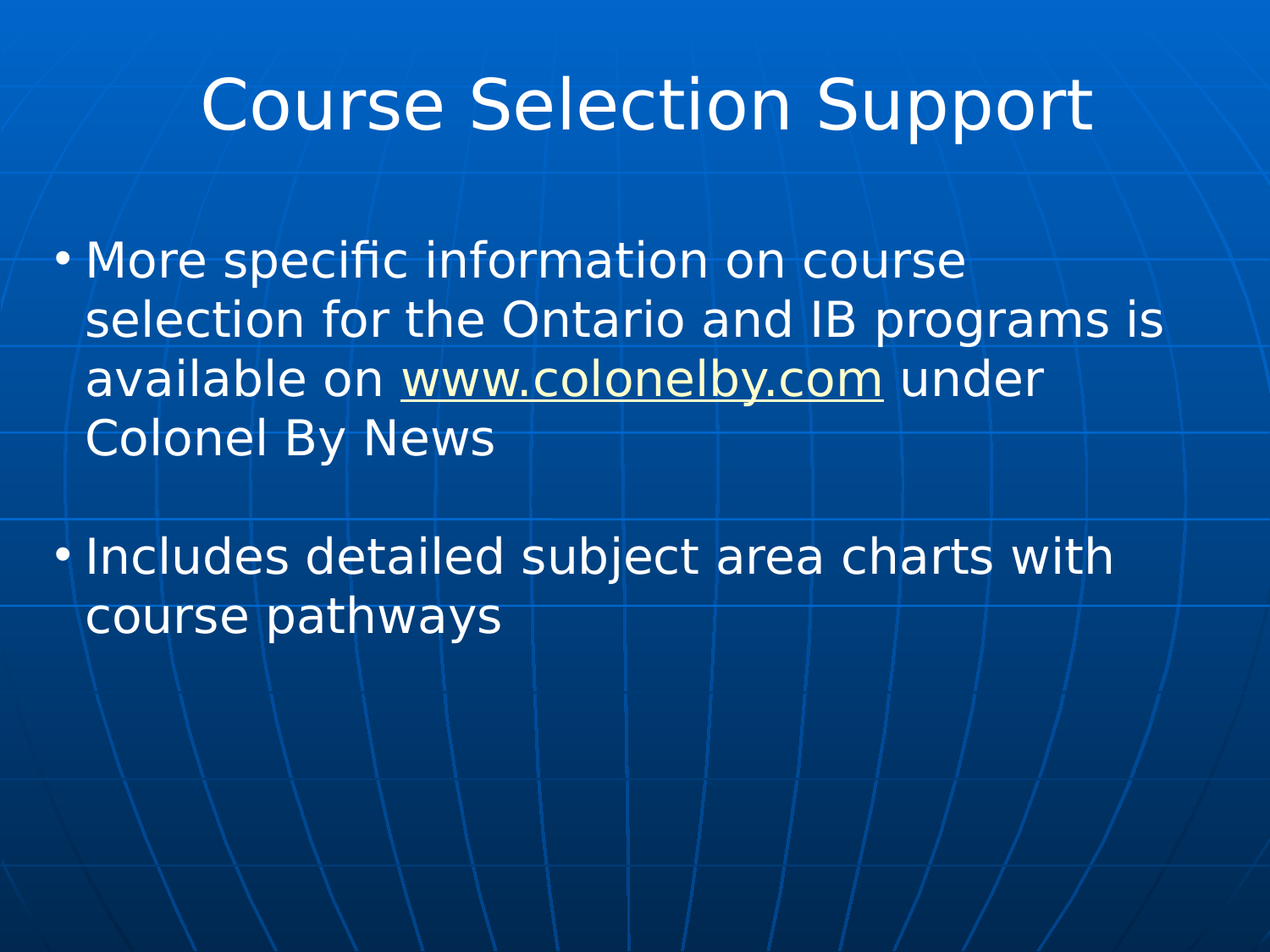

Course Selection Support
More specific information on course selection for the Ontario and IB programs is available on www.colonelby.com under Colonel By News

Includes detailed subject area charts with course pathways